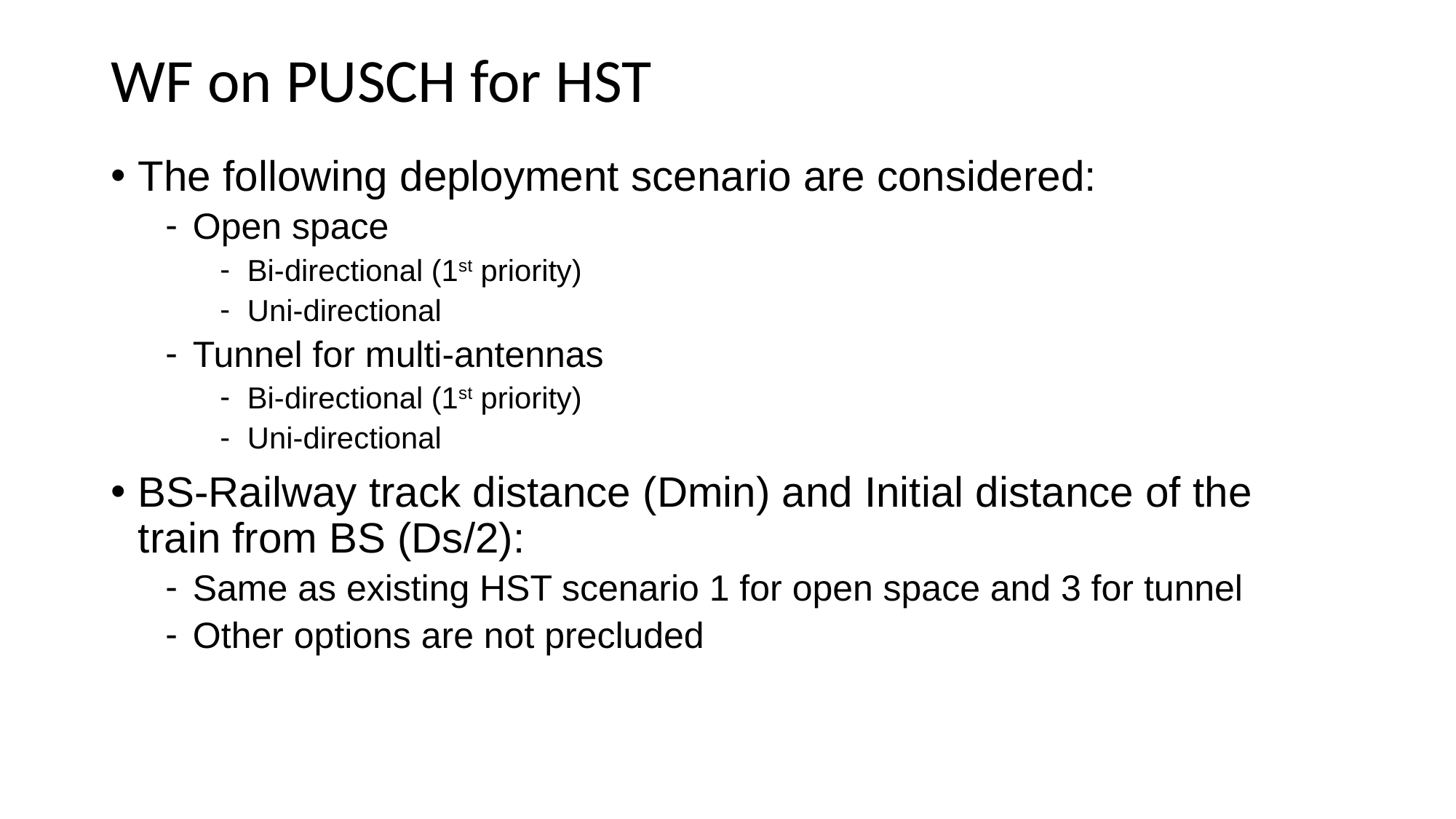

# WF on PUSCH for HST
The following deployment scenario are considered:
Open space
Bi-directional (1st priority)
Uni-directional
Tunnel for multi-antennas
Bi-directional (1st priority)
Uni-directional
BS-Railway track distance (Dmin) and Initial distance of the train from BS (Ds/2):
Same as existing HST scenario 1 for open space and 3 for tunnel
Other options are not precluded